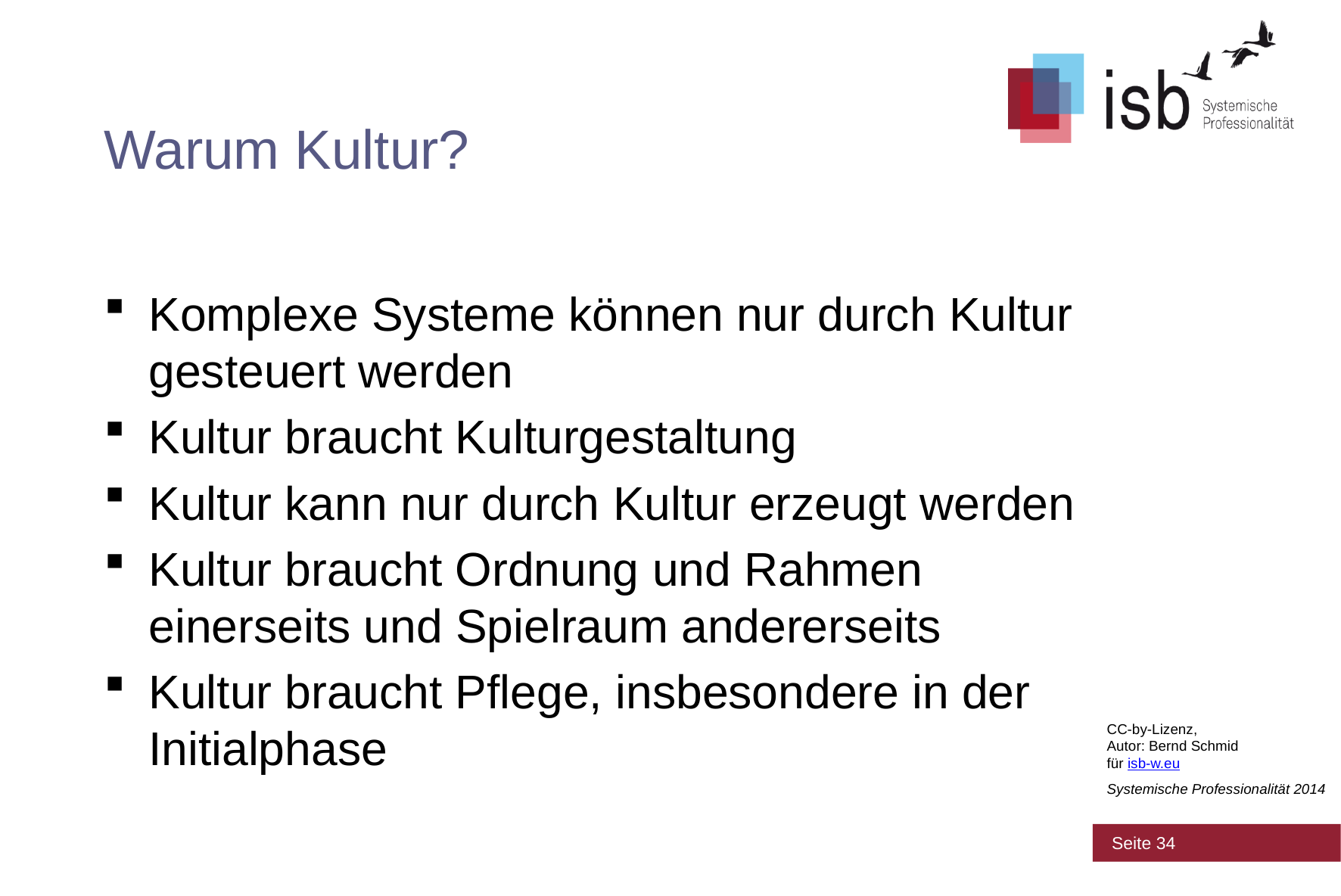

# Warum Kultur?
Komplexe Systeme können nur durch Kultur gesteuert werden
Kultur braucht Kulturgestaltung
Kultur kann nur durch Kultur erzeugt werden
Kultur braucht Ordnung und Rahmen einerseits und Spielraum andererseits
Kultur braucht Pflege, insbesondere in der Initialphase
 Seite 34